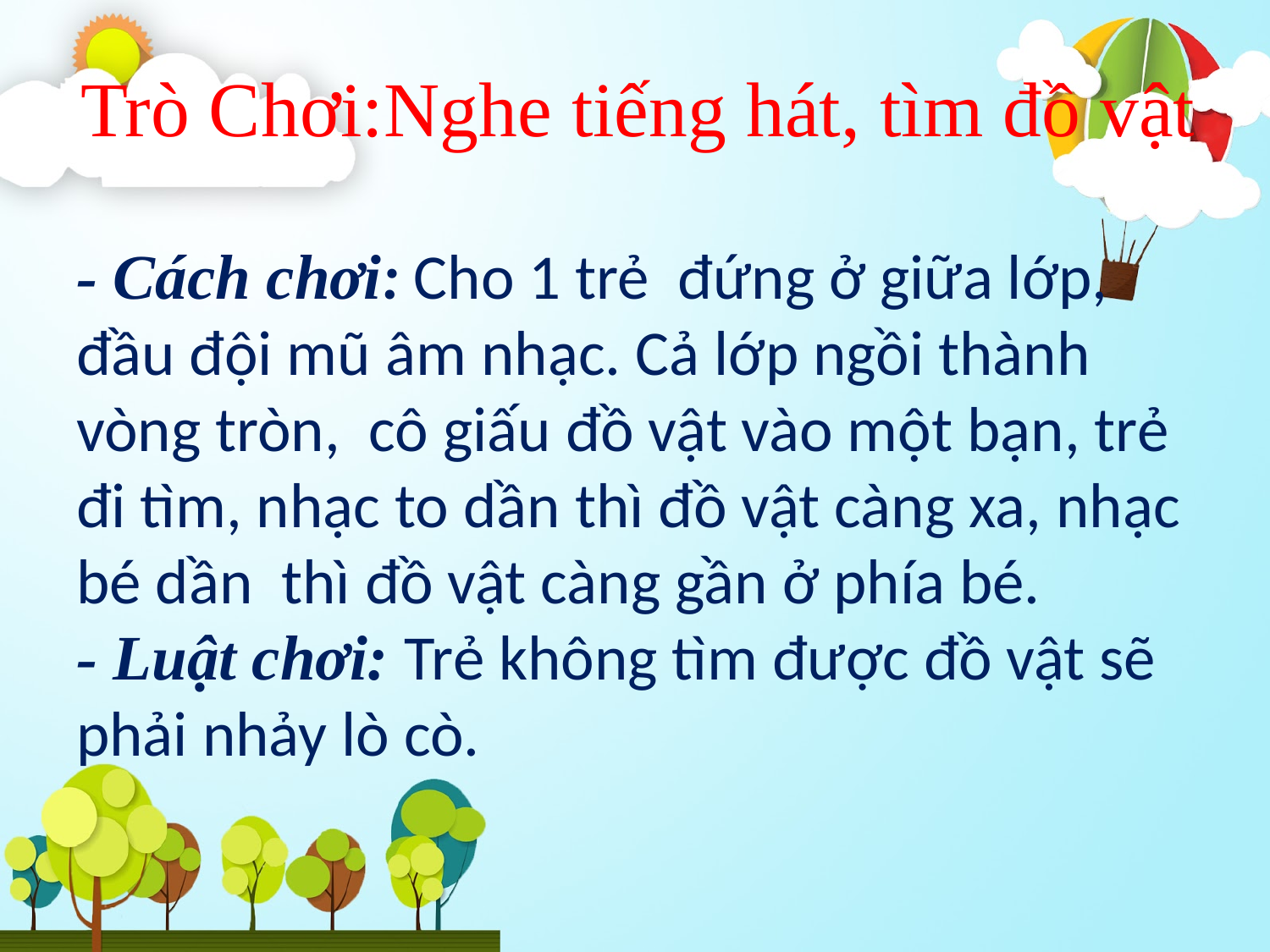

Trò Chơi:Nghe tiếng hát, tìm đồ vật
# - Cách chơi: Cho 1 trẻ  đứng ở giữa lớp, đầu đội mũ âm nhạc. Cả lớp ngồi thành vòng tròn,  cô giấu đồ vật vào một bạn, trẻ đi tìm, nhạc to dần thì đồ vật càng xa, nhạc bé dần  thì đồ vật càng gần ở phía bé. - Luật chơi: Trẻ không tìm được đồ vật sẽ phải nhảy lò cò.